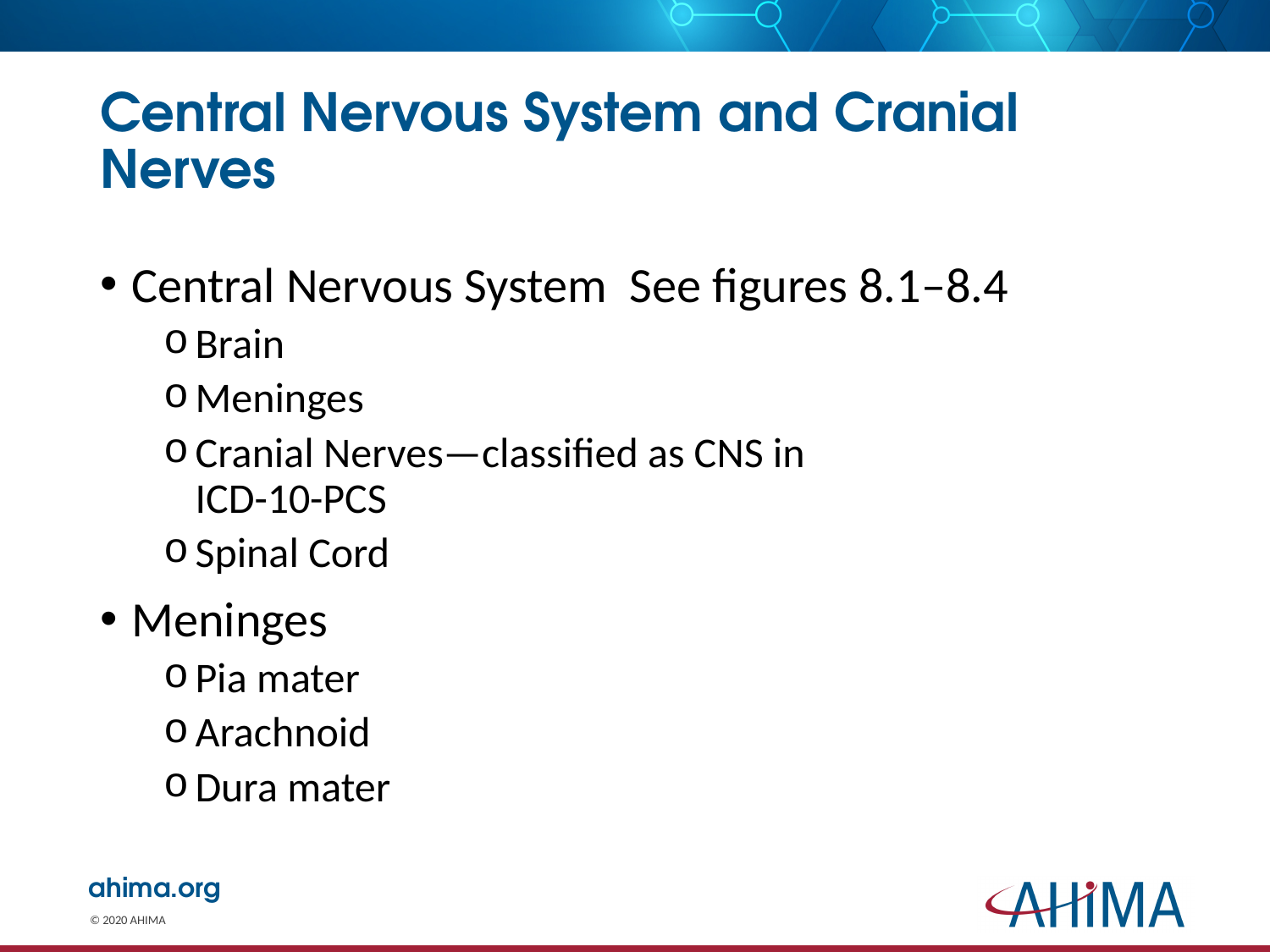

# Central Nervous System and Cranial Nerves
Central Nervous System  See figures 8.1–8.4
Brain
Meninges
Cranial Nerves—classified as CNS in
ICD-10-PCS
Spinal Cord
Meninges
Pia mater
Arachnoid
Dura mater